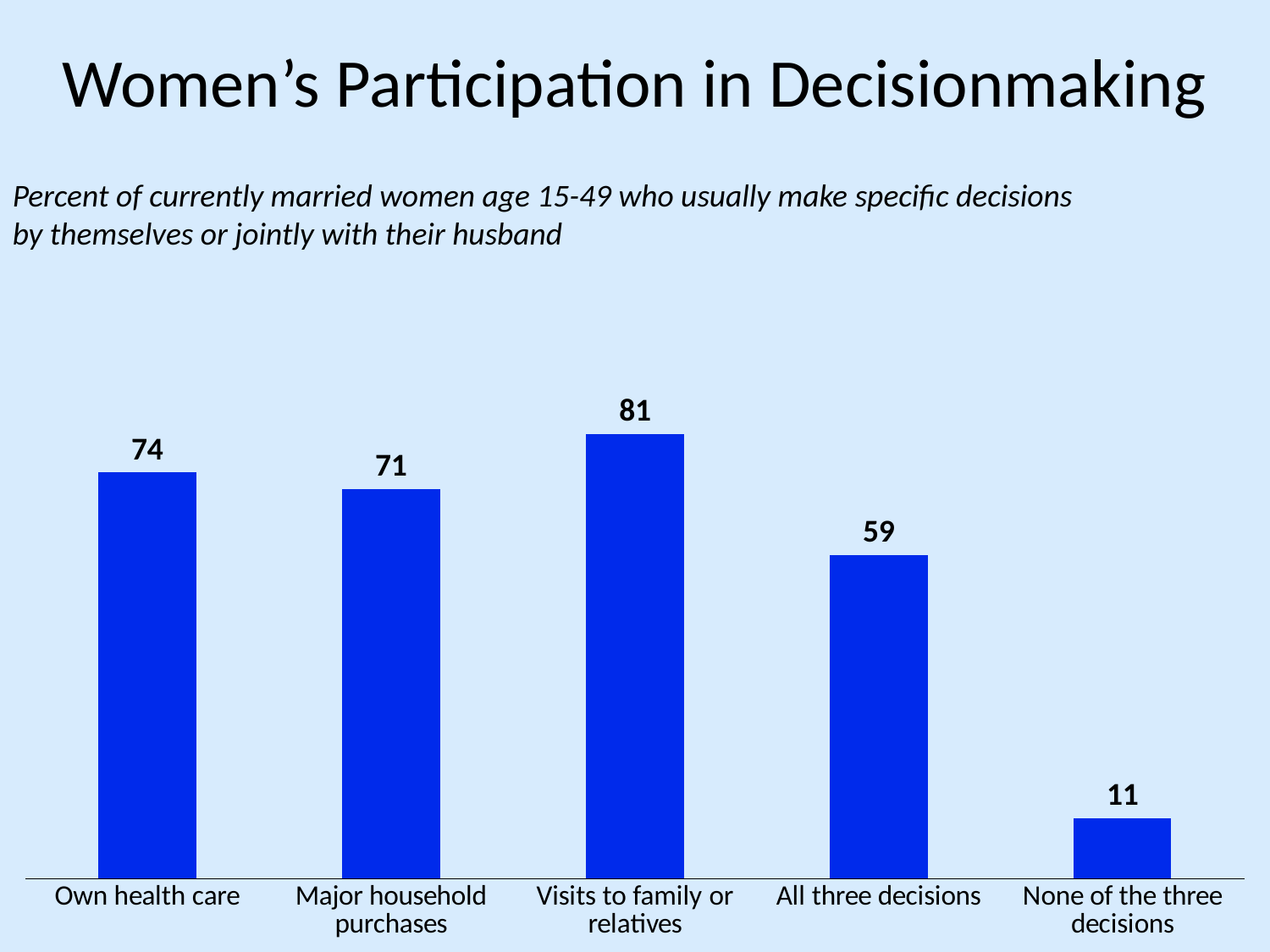

# Women’s Participation in Decisionmaking
Percent of currently married women age 15-49 who usually make specific decisions by themselves or jointly with their husband

### Chart

| Category | Column1 |
|---|---|
| Own health care | 74.0 |
| Major household purchases | 71.0 |
| Visits to family or relatives | 81.0 |
| All three decisions | 59.0 |
| None of the three decisions | 11.0 |